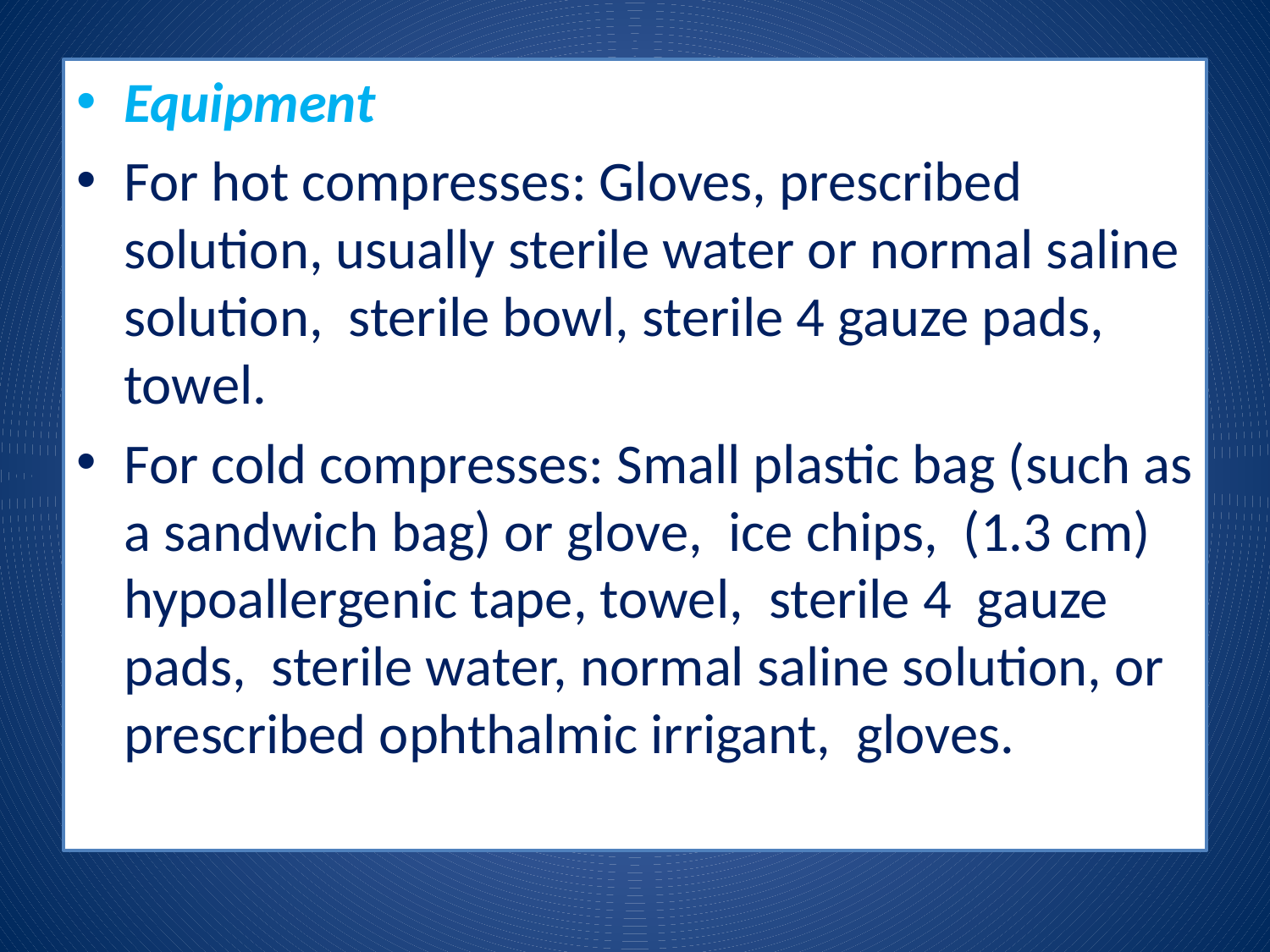

Equipment
For hot compresses: Gloves, prescribed solution, usually sterile water or normal saline solution,  sterile bowl, sterile 4 gauze pads,  towel.
For cold compresses: Small plastic bag (such as a sandwich bag) or glove,  ice chips,  (1.3 cm) hypoallergenic tape, towel,  sterile 4  gauze pads,  sterile water, normal saline solution, or prescribed ophthalmic irrigant,  gloves.